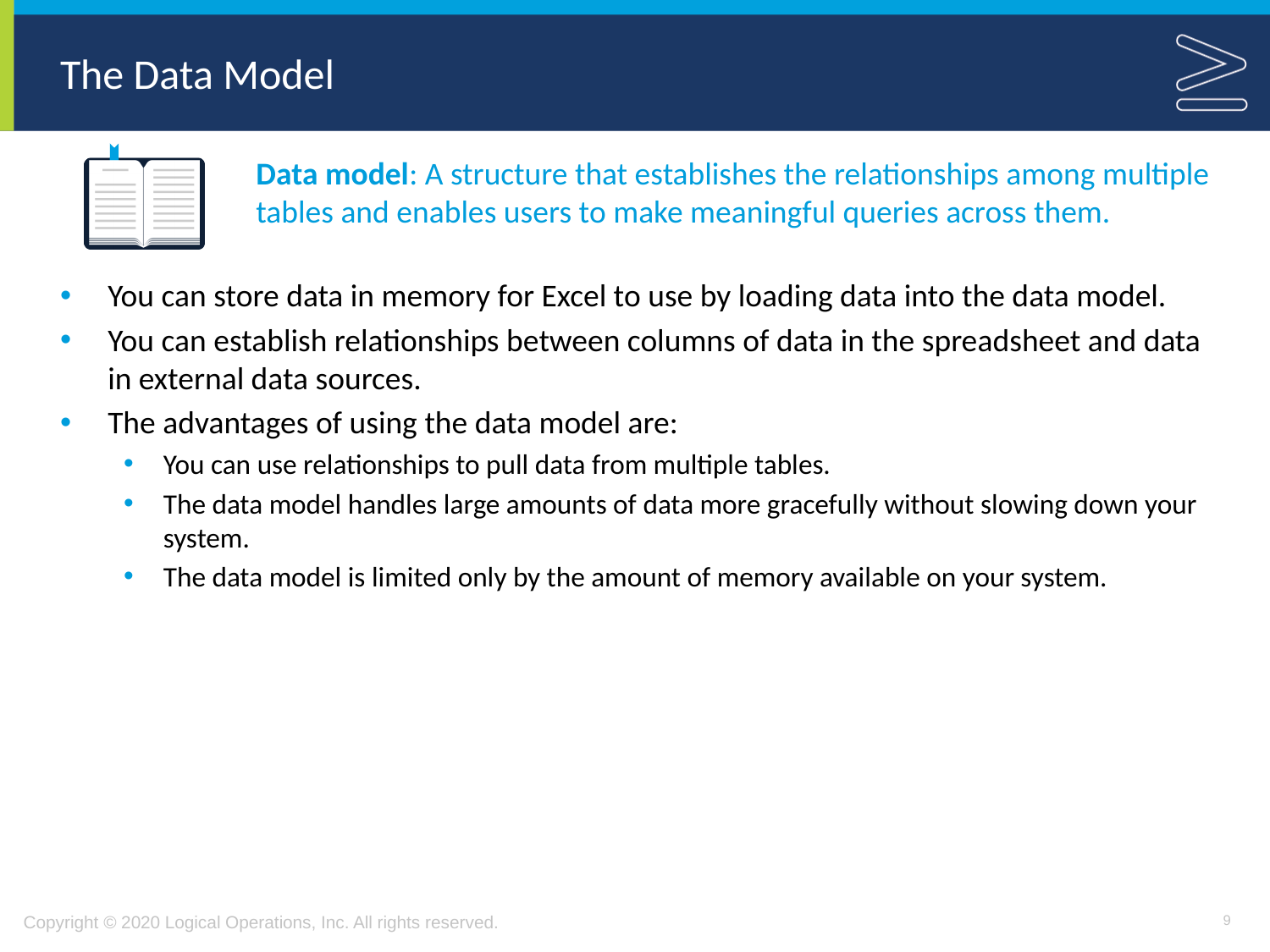

# The Data Model
Data model: A structure that establishes the relationships among multiple tables and enables users to make meaningful queries across them.
You can store data in memory for Excel to use by loading data into the data model.
You can establish relationships between columns of data in the spreadsheet and data in external data sources.
The advantages of using the data model are:
You can use relationships to pull data from multiple tables.
The data model handles large amounts of data more gracefully without slowing down your system.
The data model is limited only by the amount of memory available on your system.
9